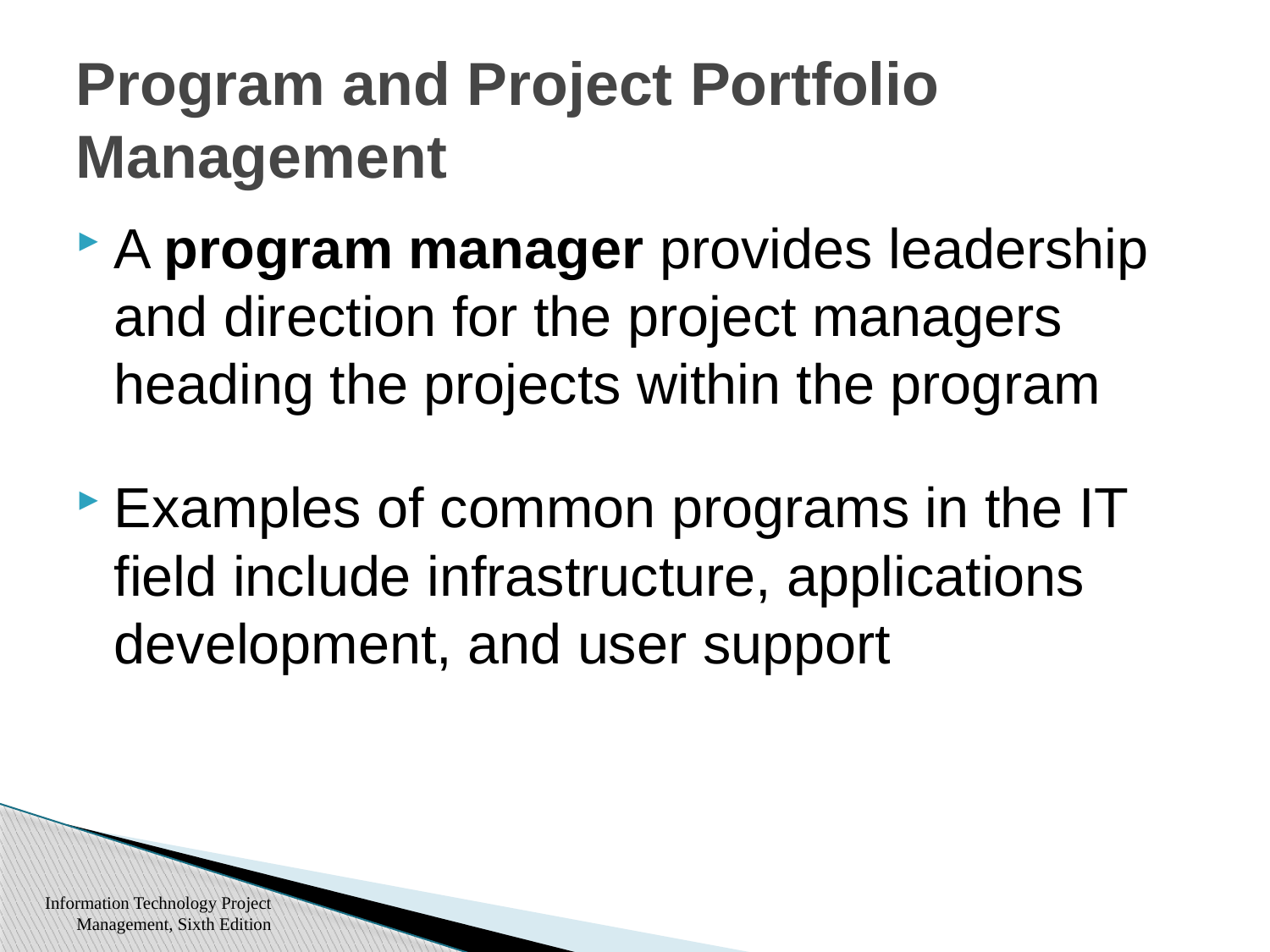

# Program and Project Portfolio Management
A program manager provides leadership and direction for the project managers heading the projects within the program
Examples of common programs in the IT field include infrastructure, applications development, and user support

Information Technology Project Management, Sixth Edition